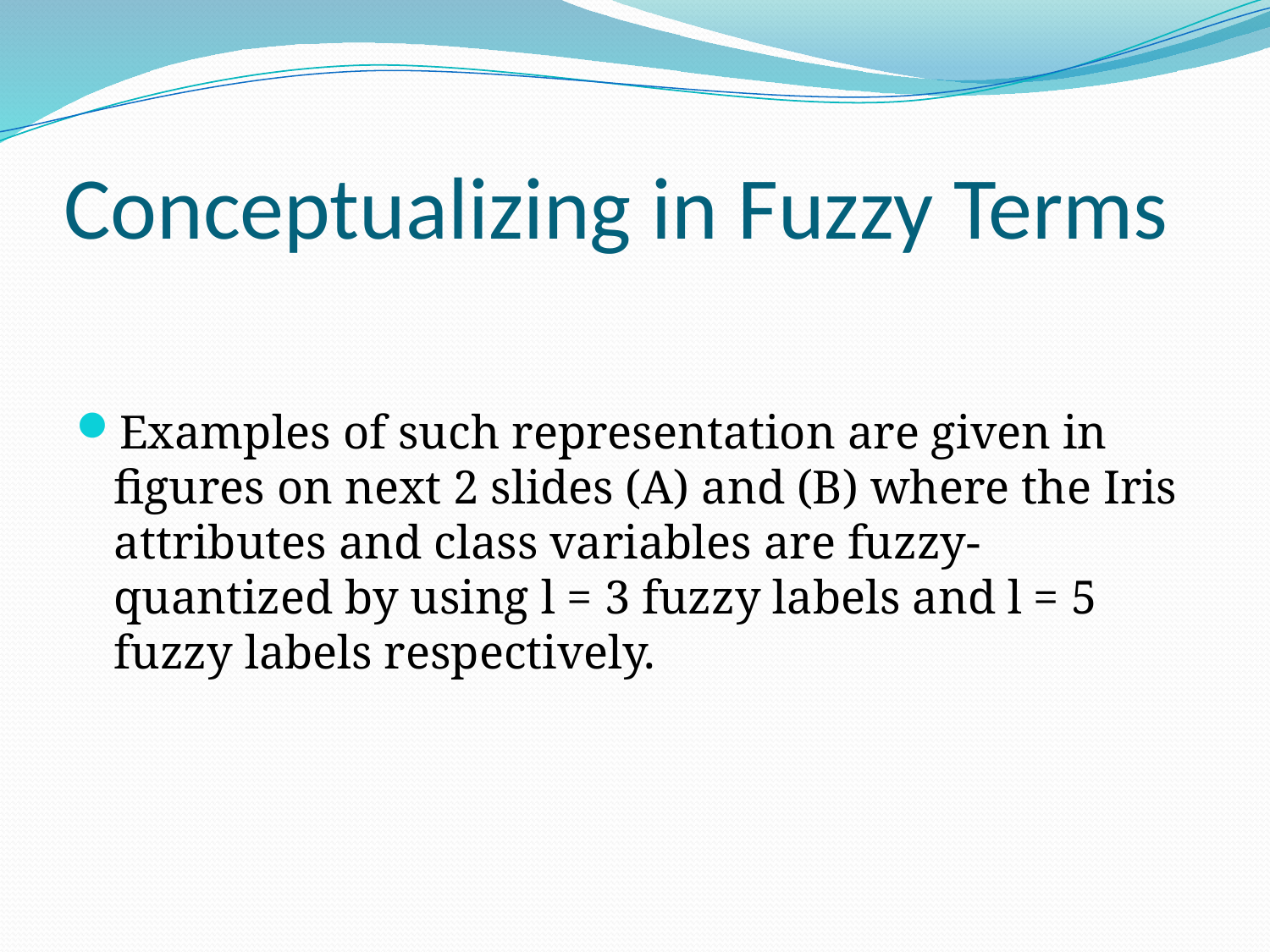

# Conceptualizing in Fuzzy Terms

Examples of such representation are given in figures on next 2 slides (A) and (B) where the Iris attributes and class variables are fuzzy-quantized by using l = 3 fuzzy labels and l = 5 fuzzy labels respectively.